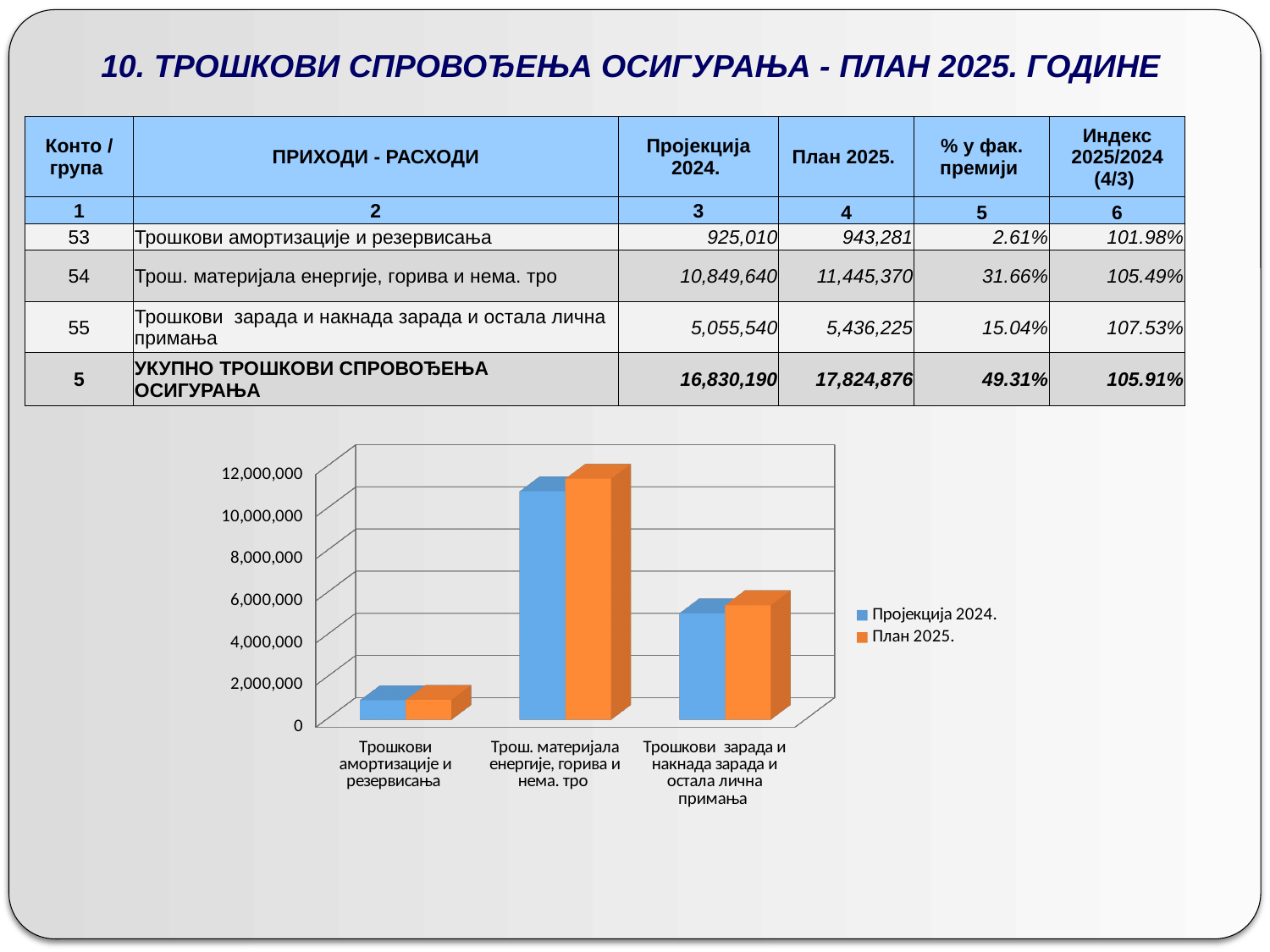

# 10. ТРОШКОВИ СПРОВОЂЕЊА ОСИГУРАЊА - ПЛАН 2025. ГОДИНЕ
| Конто / група | ПРИХОДИ - РАСХОДИ | Пројекција 2024. | План 2025. | % у фак. премији | Индекс 2025/2024 (4/3) |
| --- | --- | --- | --- | --- | --- |
| 1 | 2 | 3 | 4 | 5 | 6 |
| 53 | Трошкови амортизације и резервисања | 925,010 | 943,281 | 2.61% | 101.98% |
| 54 | Трош. материјала енергије, горива и нема. тро | 10,849,640 | 11,445,370 | 31.66% | 105.49% |
| 55 | Трошкови зарада и накнада зарада и остала лична примања | 5,055,540 | 5,436,225 | 15.04% | 107.53% |
| 5 | УКУПНО ТРОШКОВИ СПРОВОЂЕЊА ОСИГУРАЊА | 16,830,190 | 17,824,876 | 49.31% | 105.91% |

[unsupported chart]